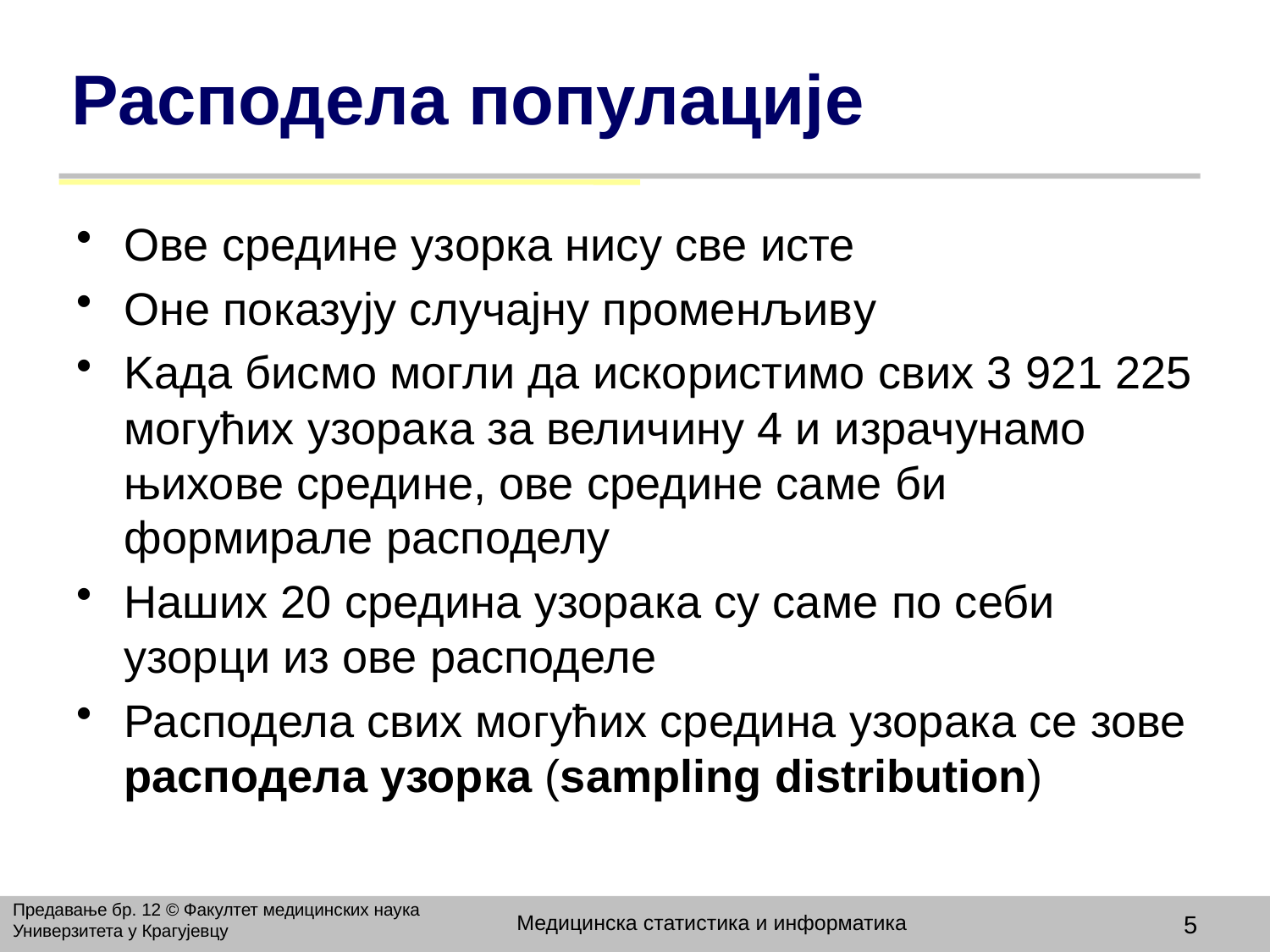

# Расподела популације
Ове средине узорка нису све исте
Оне показују случајну променљиву
Kада бисмо могли да искористимо свих 3 921 225 могућих узорака за величину 4 и израчунамо њихове средине, ове средине саме би формирале расподелу
Наших 20 средина узорака су саме по себи узорци из ове расподеле
Расподела свих могућих средина узорака се зове расподела узорка (sampling distribution)
Предавање бр. 12 © Факултет медицинских наука Универзитета у Крагујевцу
Медицинска статистика и информатика
5